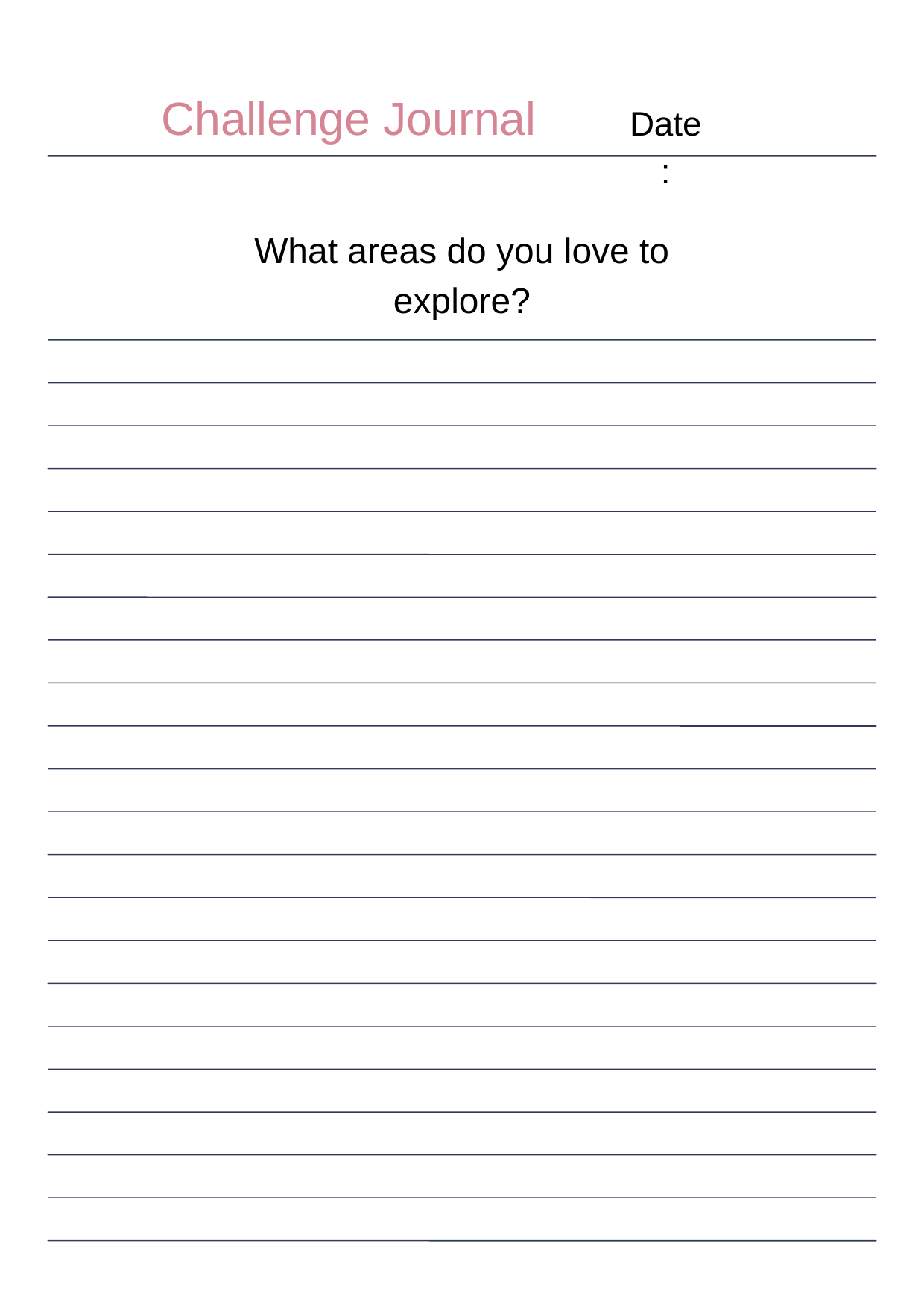

Challenge Journal
Date:

What areas do you love to explore?